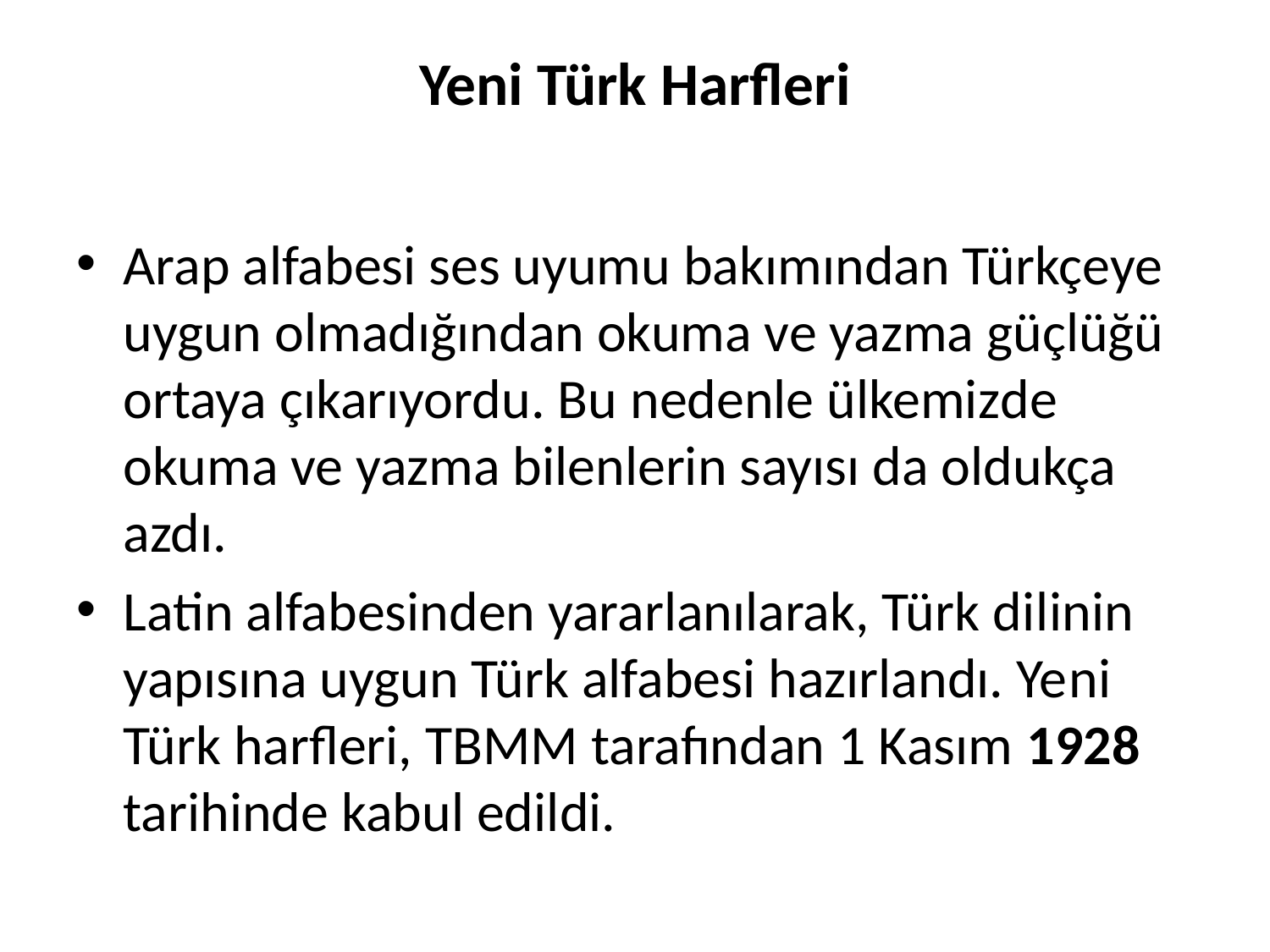

# Yeni Türk Harfleri
Arap alfabesi ses uyumu bakımından Türkçeye uygun olmadığından okuma ve yazma güçlüğü ortaya çıkarıyordu. Bu nedenle ülkemiz­de okuma ve yazma bilenlerin sayısı da oldukça azdı.
Latin alfabesinden yararlanılarak, Türk di­linin yapısına uygun Türk alfabesi hazırlandı. Ye­ni Türk harfleri, TBMM tarafından 1 Kasım 1928 tarihinde kabul edildi.